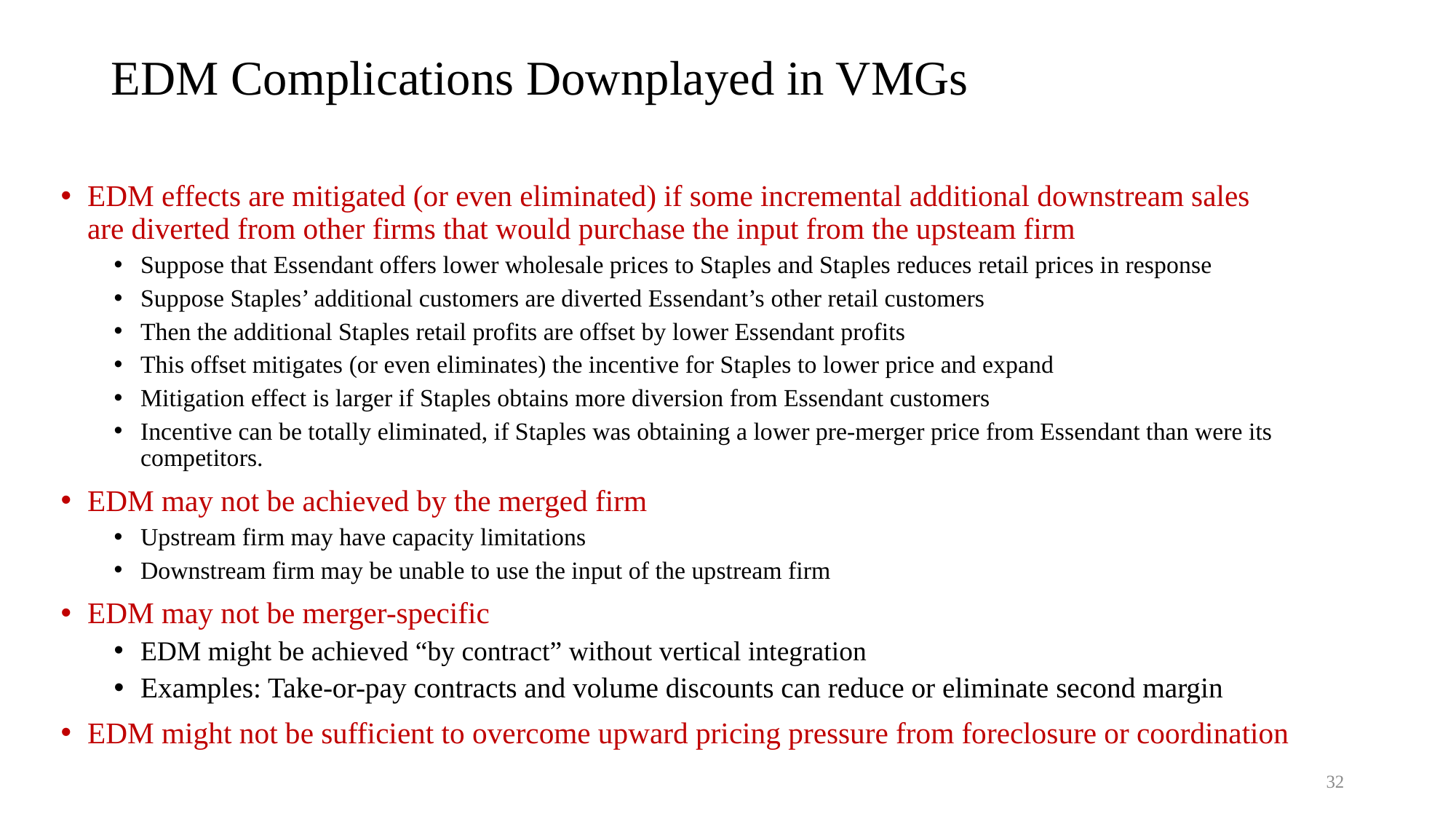

# EDM Complications Downplayed in VMGs
EDM effects are mitigated (or even eliminated) if some incremental additional downstream sales are diverted from other firms that would purchase the input from the upsteam firm
Suppose that Essendant offers lower wholesale prices to Staples and Staples reduces retail prices in response
Suppose Staples’ additional customers are diverted Essendant’s other retail customers
Then the additional Staples retail profits are offset by lower Essendant profits
This offset mitigates (or even eliminates) the incentive for Staples to lower price and expand
Mitigation effect is larger if Staples obtains more diversion from Essendant customers
Incentive can be totally eliminated, if Staples was obtaining a lower pre-merger price from Essendant than were its competitors.
EDM may not be achieved by the merged firm
Upstream firm may have capacity limitations
Downstream firm may be unable to use the input of the upstream firm
EDM may not be merger-specific
EDM might be achieved “by contract” without vertical integration
Examples: Take-or-pay contracts and volume discounts can reduce or eliminate second margin
EDM might not be sufficient to overcome upward pricing pressure from foreclosure or coordination
32